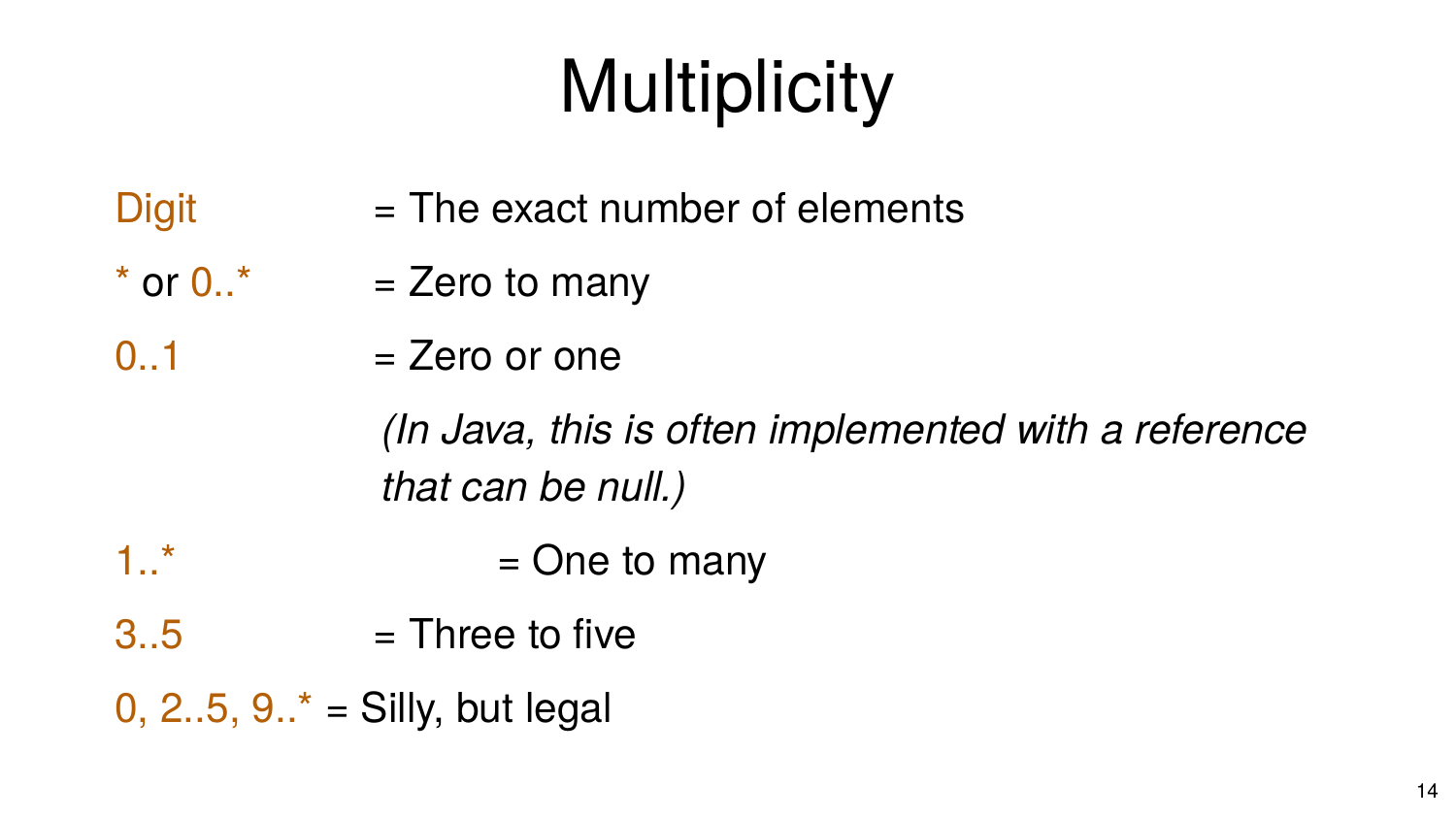

# Multiplicity
Digit		 = The exact number of elements
* or 0..*	 = Zero to many
0..1 		 = Zero or one
(In Java, this is often implemented with a reference that can be null.)
1..*			 = One to many
3..5		 = Three to five
0, 2..5, 9..* = Silly, but legal
14